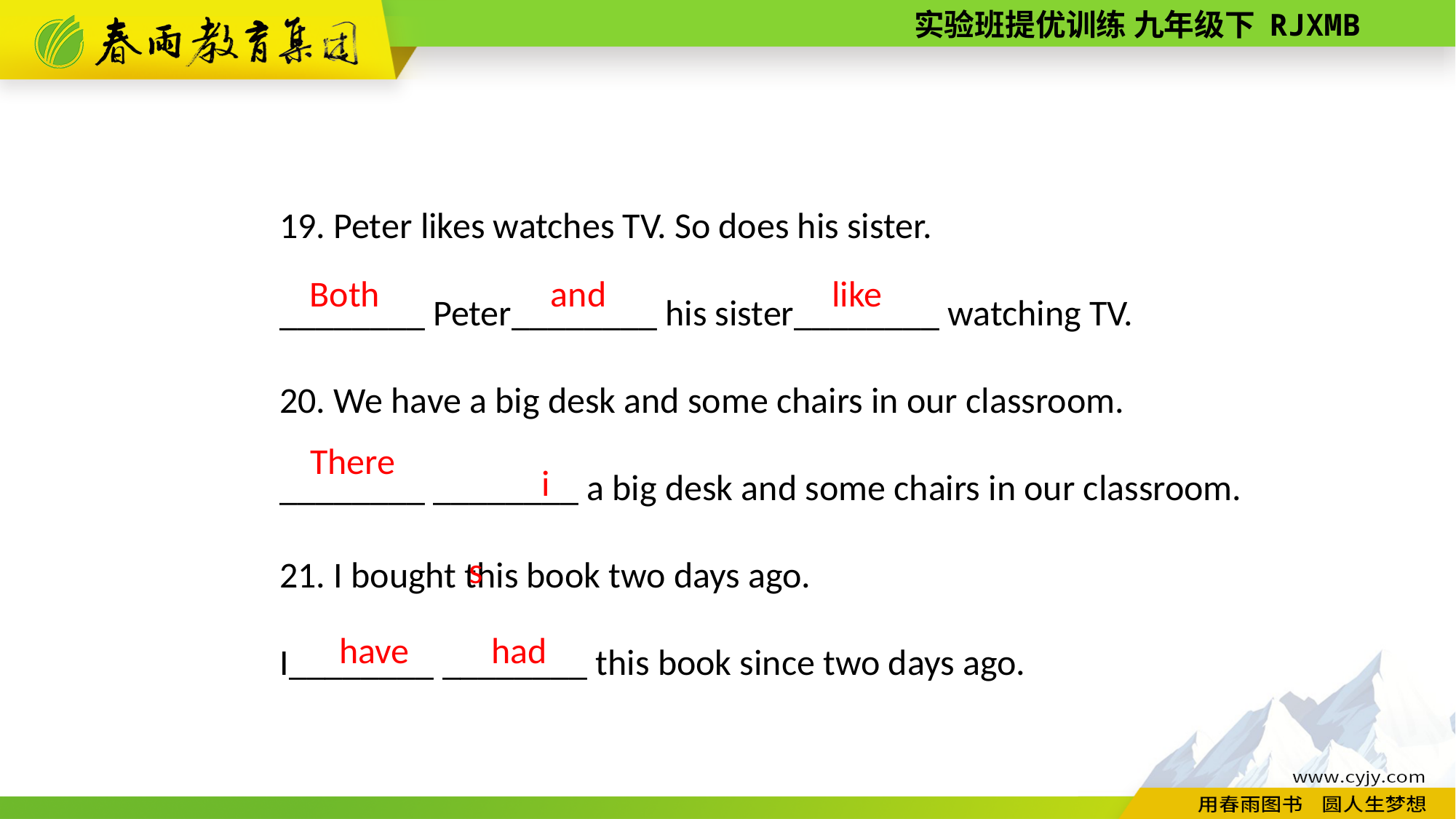

19. Peter likes watches TV. So does his sister.
________ Peter________ his sister________ watching TV.
20. We have a big desk and some chairs in our classroom.
________ ________ a big desk and some chairs in our classroom.
21. I bought this book two days ago.
I________ ________ this book since two days ago.
Both
and
like
is
There
had
have